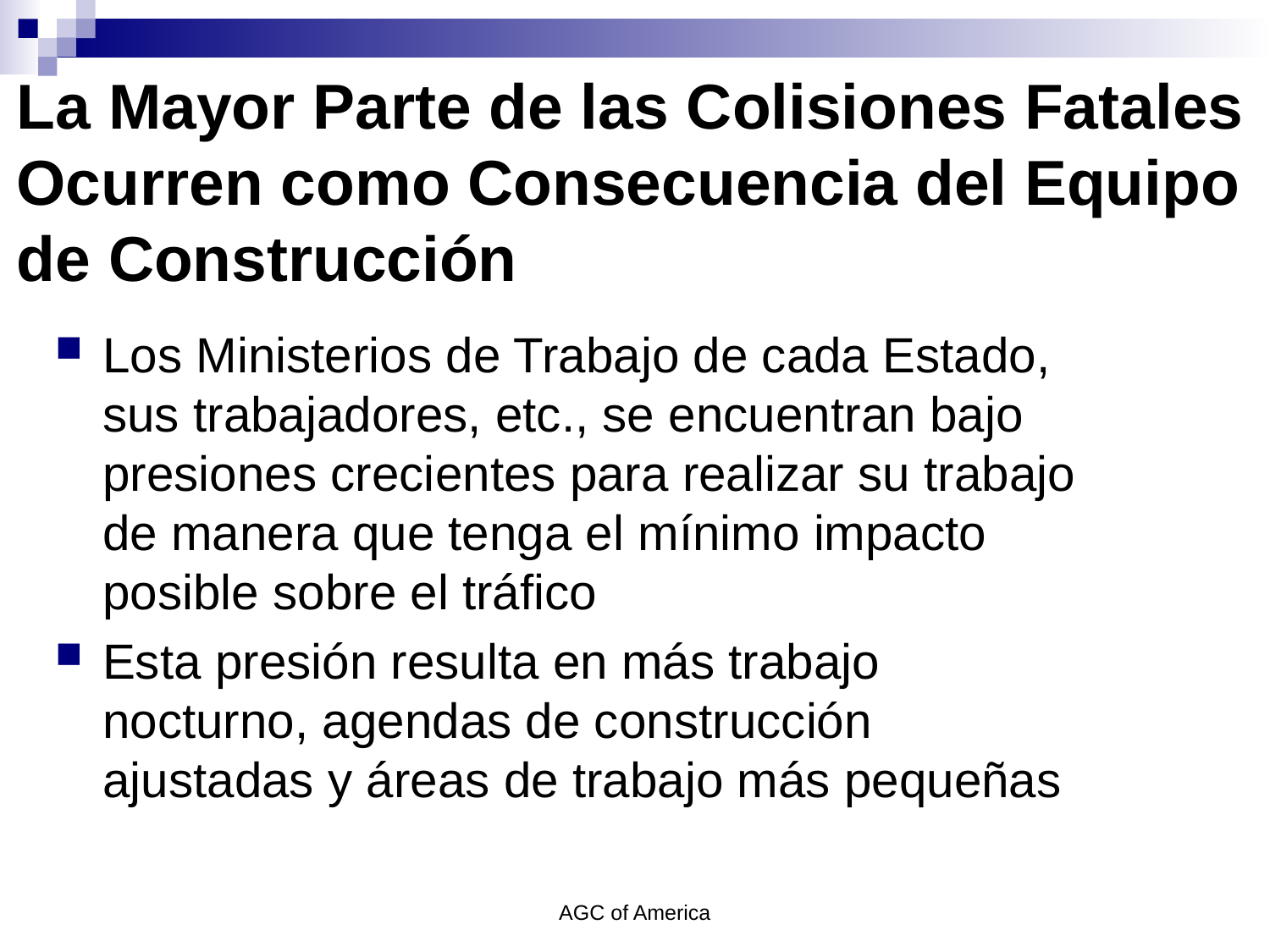

# La Mayor Parte de las Colisiones Fatales Ocurren como Consecuencia del Equipo de Construcción
Los Ministerios de Trabajo de cada Estado, sus trabajadores, etc., se encuentran bajo presiones crecientes para realizar su trabajo de manera que tenga el mínimo impacto posible sobre el tráfico
Esta presión resulta en más trabajo nocturno, agendas de construcción ajustadas y áreas de trabajo más pequeñas
AGC of America